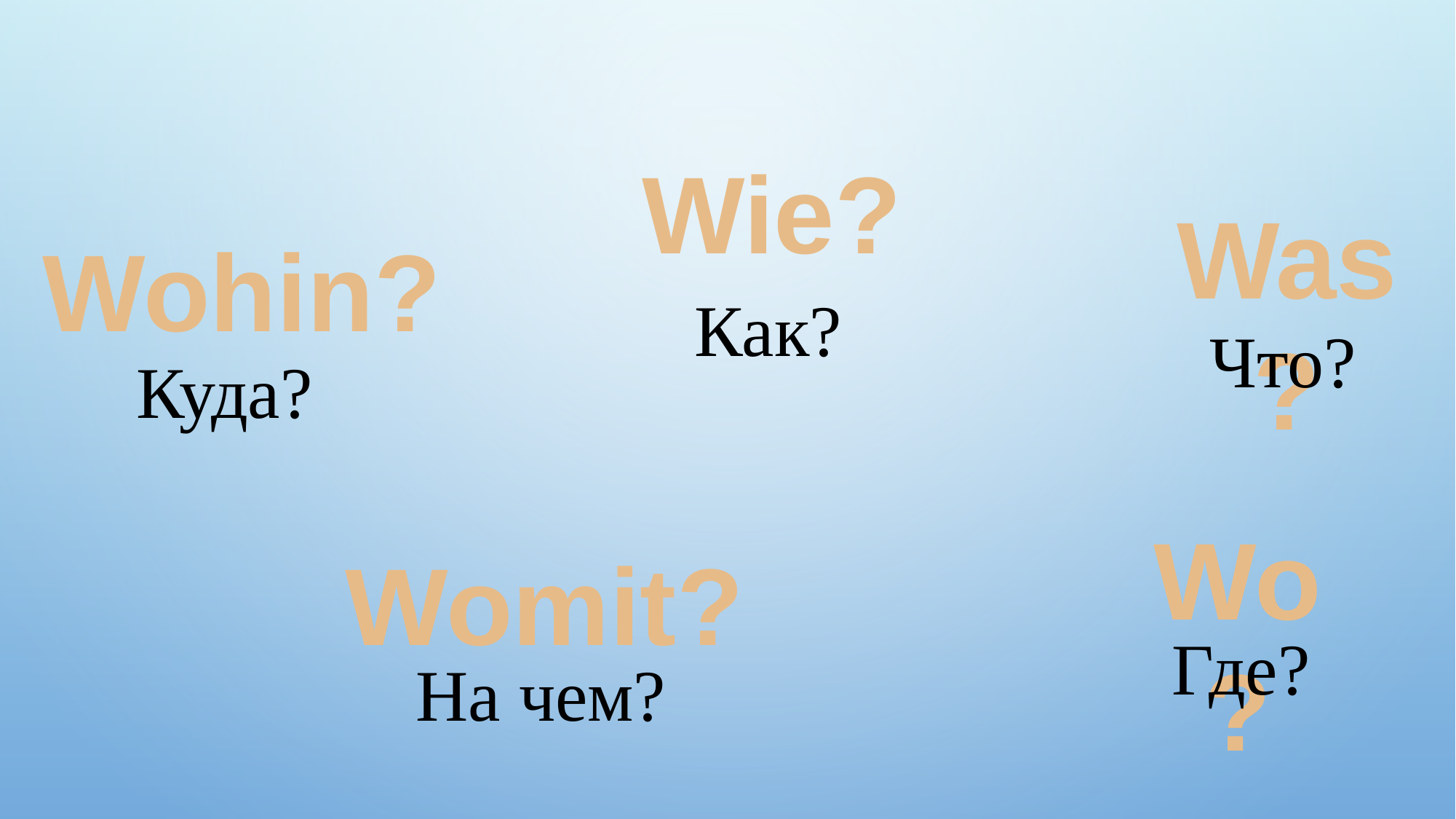

Wie?
Was?
Wohin?
Как?
Что?
Куда?
Wo?
Womit?
Где?
На чем?